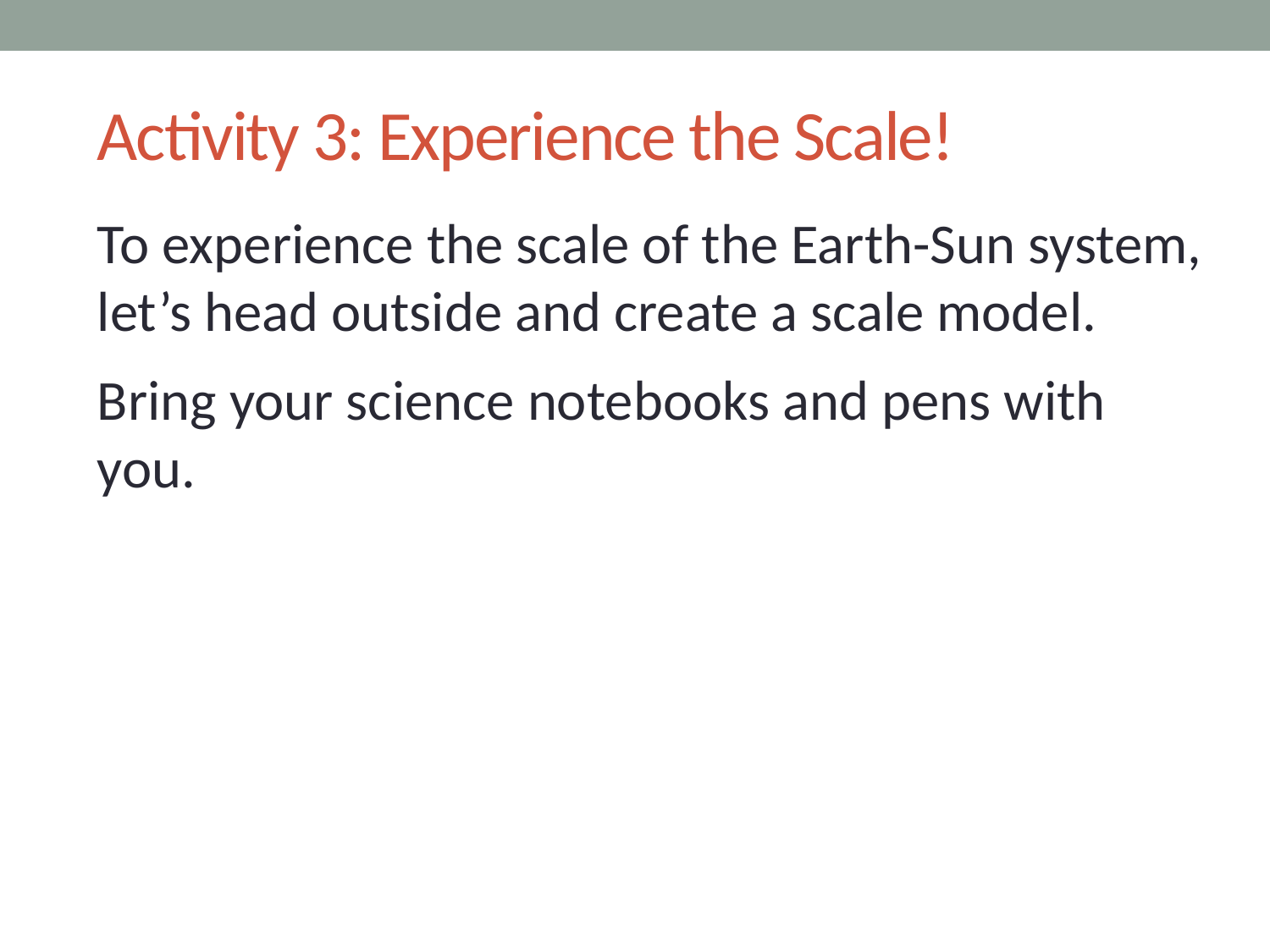

# Activity 3: Experience the Scale!
To experience the scale of the Earth-Sun system, let’s head outside and create a scale model.
Bring your science notebooks and pens with you.